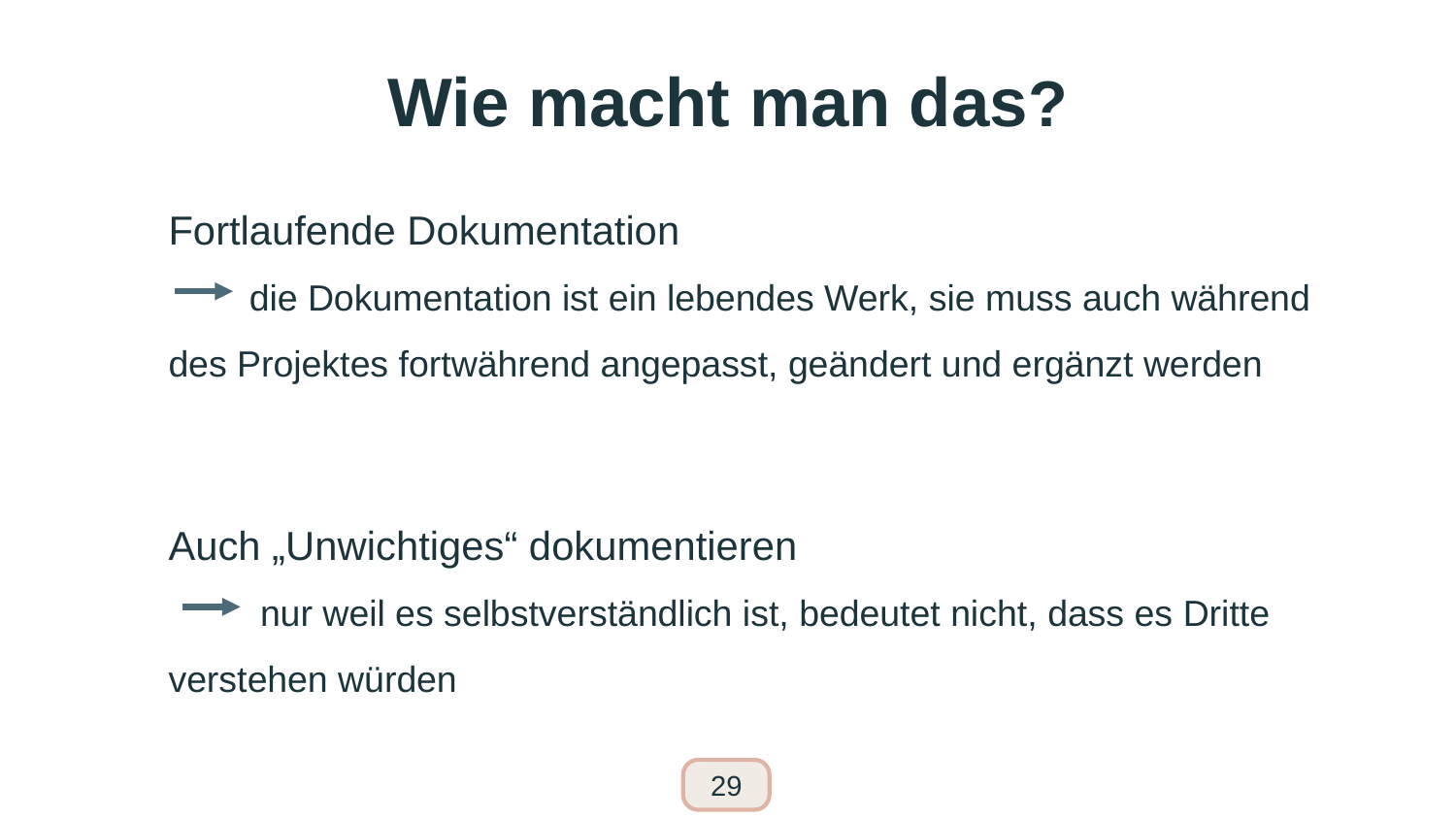

# Wie macht man das?
Fortlaufende Dokumentation
         die Dokumentation ist ein lebendes Werk, sie muss auch während des Projektes fortwährend angepasst, geändert und ergänzt werden

Auch „Unwichtiges“ dokumentieren
         nur weil es selbstverständlich ist, bedeutet nicht, dass es Dritte verstehen würden